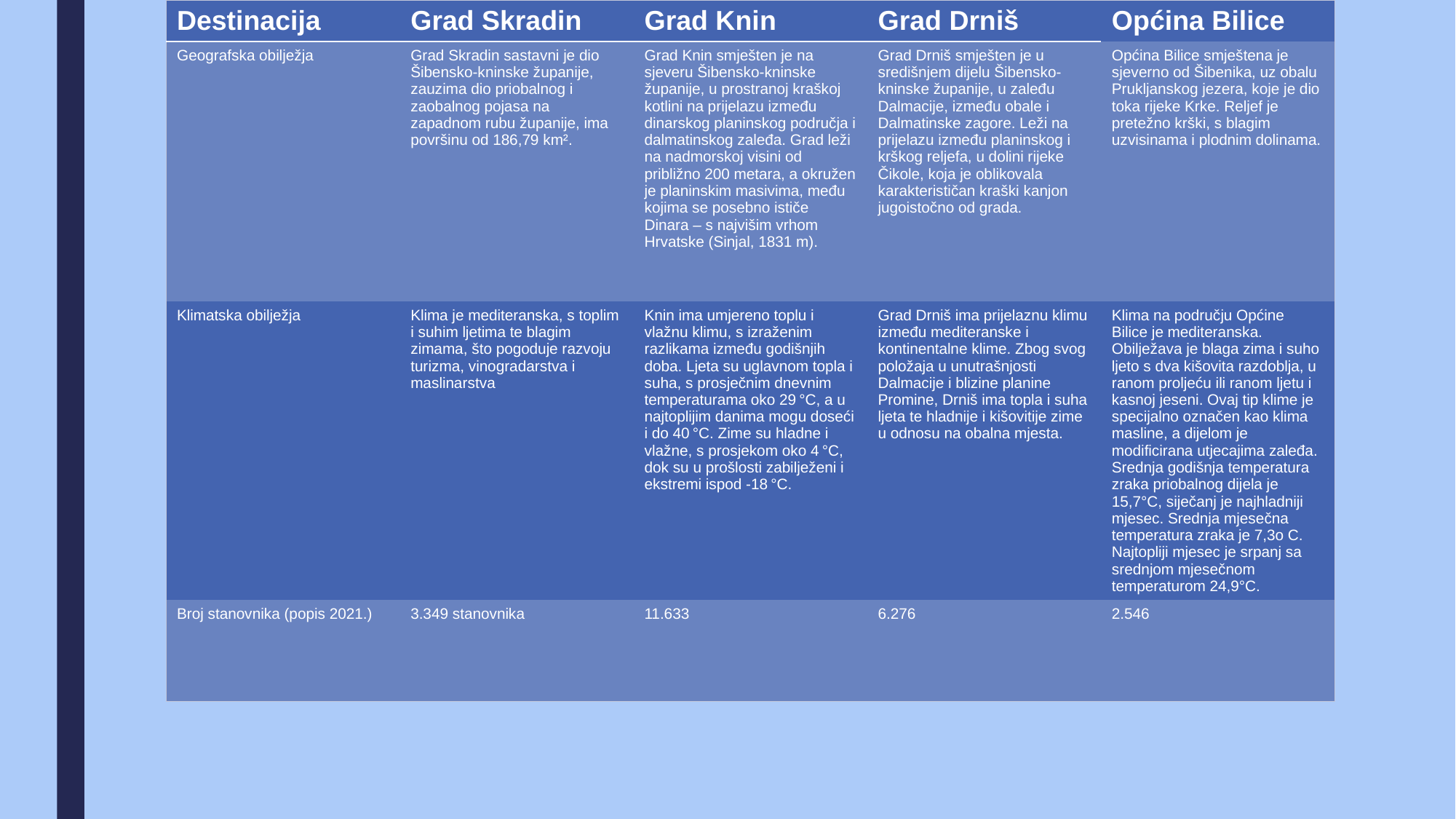

| Destinacija | Grad Skradin | Grad Knin | Grad Drniš | Općina Bilice |
| --- | --- | --- | --- | --- |
| Geografska obilježja | Grad Skradin sastavni je dio Šibensko-kninske županije, zauzima dio priobalnog i zaobalnog pojasa na zapadnom rubu županije, ima površinu od 186,79 km². | Grad Knin smješten je na sjeveru Šibensko-kninske županije, u prostranoj kraškoj kotlini na prijelazu između dinarskog planinskog područja i dalmatinskog zaleđa. Grad leži na nadmorskoj visini od približno 200 metara, a okružen je planinskim masivima, među kojima se posebno ističe Dinara – s najvišim vrhom Hrvatske (Sinjal, 1831 m). | Grad Drniš smješten je u središnjem dijelu Šibensko-kninske županije, u zaleđu Dalmacije, između obale i Dalmatinske zagore. Leži na prijelazu između planinskog i krškog reljefa, u dolini rijeke Čikole, koja je oblikovala karakterističan kraški kanjon jugoistočno od grada. | Općina Bilice smještena je sjeverno od Šibenika, uz obalu Prukljanskog jezera, koje je dio toka rijeke Krke. Reljef je pretežno krški, s blagim uzvisinama i plodnim dolinama. |
| Klimatska obilježja | Klima je mediteranska, s toplim i suhim ljetima te blagim zimama, što pogoduje razvoju turizma, vinogradarstva i maslinarstva | Knin ima umjereno toplu i vlažnu klimu, s izraženim razlikama između godišnjih doba. Ljeta su uglavnom topla i suha, s prosječnim dnevnim temperaturama oko 29 °C, a u najtoplijim danima mogu doseći i do 40 °C. Zime su hladne i vlažne, s prosjekom oko 4 °C, dok su u prošlosti zabilježeni i ekstremi ispod -18 °C. | Grad Drniš ima prijelaznu klimu između mediteranske i kontinentalne klime. Zbog svog položaja u unutrašnjosti Dalmacije i blizine planine Promine, Drniš ima topla i suha ljeta te hladnije i kišovitije zime u odnosu na obalna mjesta. | Klima na području Općine Bilice je mediteranska. Obilježava je blaga zima i suho ljeto s dva kišovita razdoblja, u ranom proljeću ili ranom ljetu i kasnoj jeseni. Ovaj tip klime je specijalno označen kao klima masline, a dijelom je modificirana utjecajima zaleđa. Srednja godišnja temperatura zraka priobalnog dijela je 15,7°C, siječanj je najhladniji mjesec. Srednja mjesečna temperatura zraka je 7,3o C. Najtopliji mjesec je srpanj sa srednjom mjesečnom temperaturom 24,9°C. |
| Broj stanovnika (popis 2021.) | 3.349 stanovnika | 11.633 | 6.276 | 2.546 |